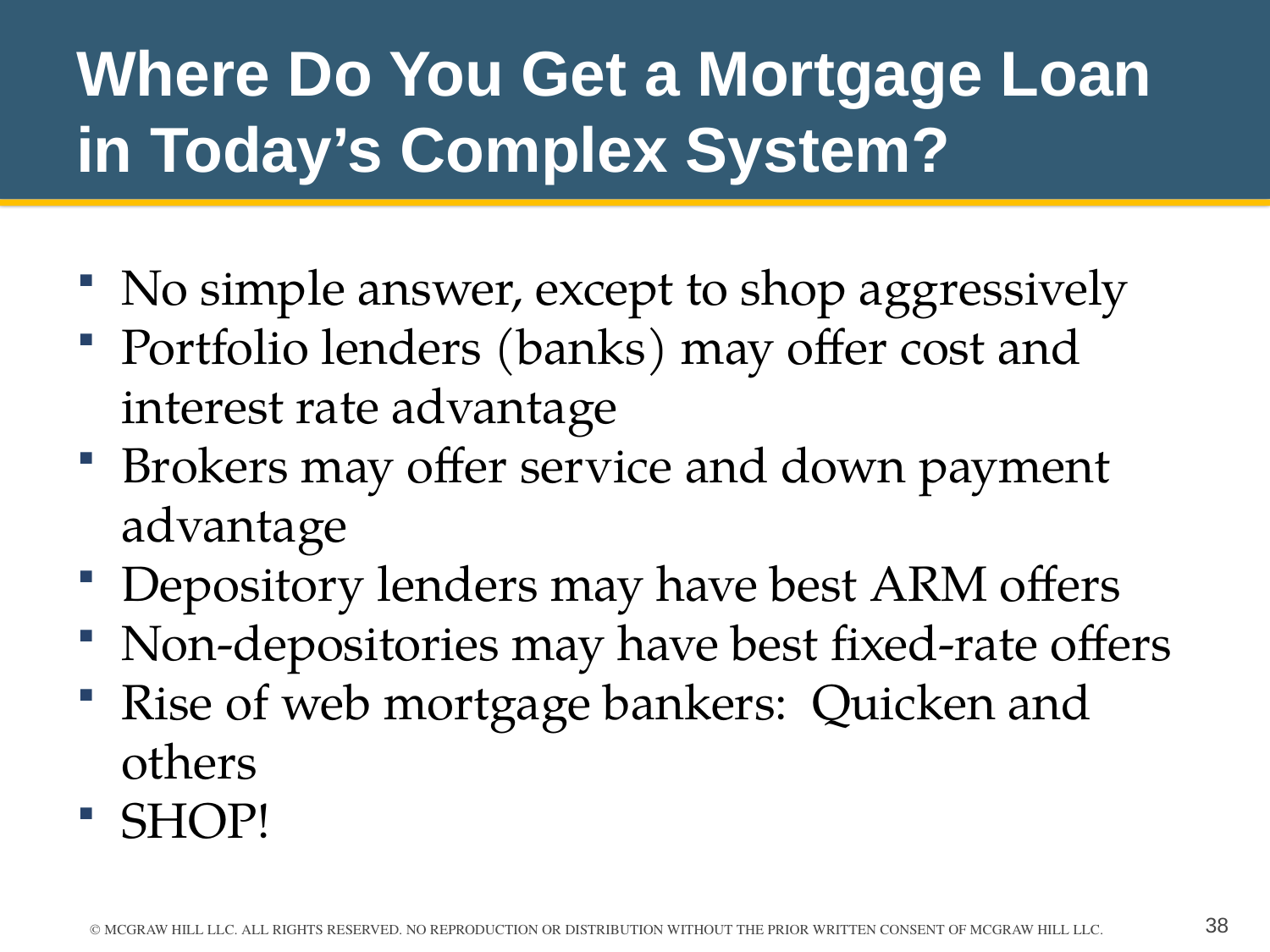

# Where Do You Get a Mortgage Loan in Today’s Complex System?
No simple answer, except to shop aggressively
Portfolio lenders (banks) may offer cost and interest rate advantage
Brokers may offer service and down payment advantage
Depository lenders may have best ARM offers
Non-depositories may have best fixed-rate offers
Rise of web mortgage bankers:  Quicken and others
SHOP!
© MCGRAW HILL LLC. ALL RIGHTS RESERVED. NO REPRODUCTION OR DISTRIBUTION WITHOUT THE PRIOR WRITTEN CONSENT OF MCGRAW HILL LLC.
38